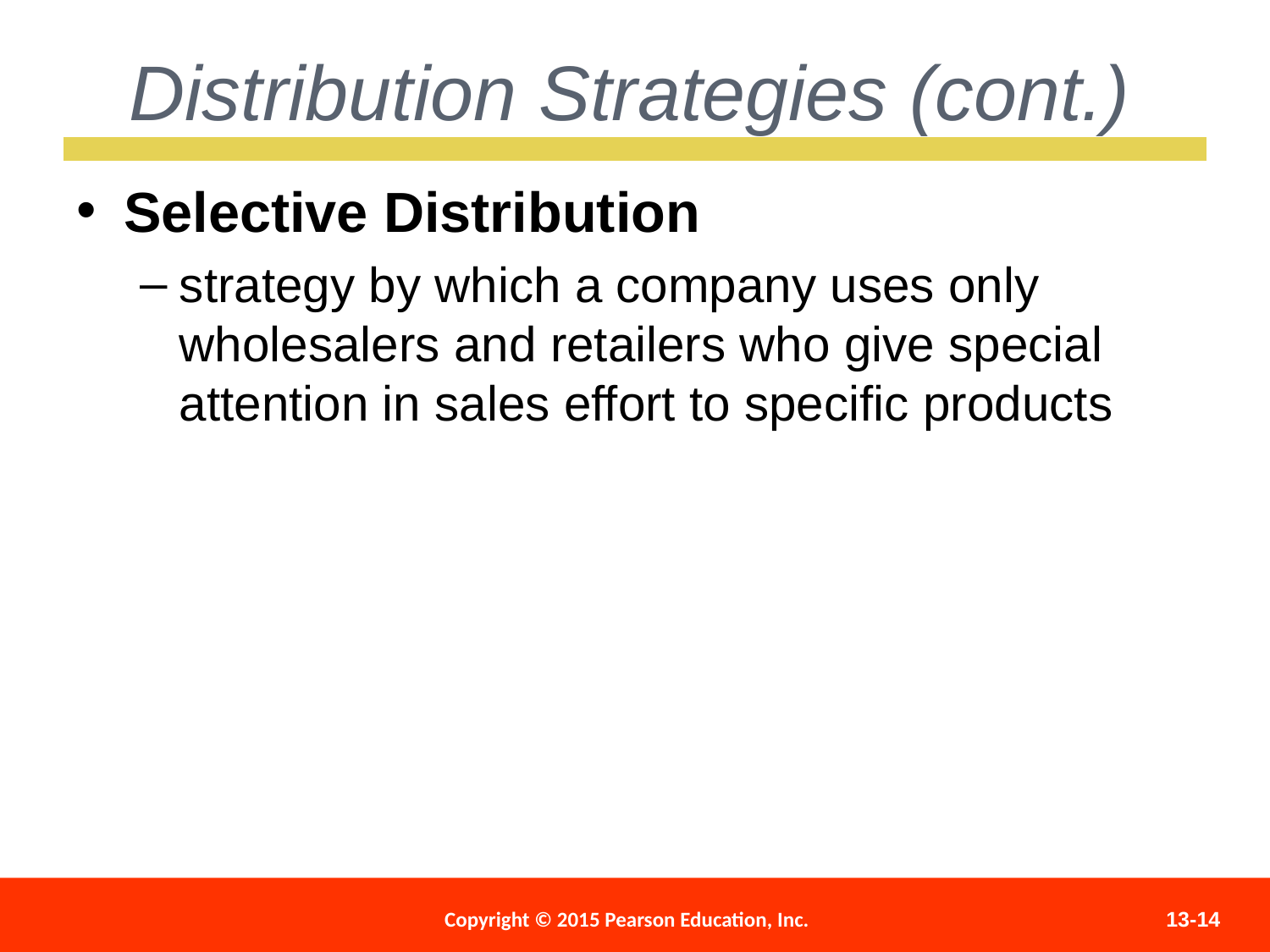

Distribution Strategies (cont.)
Selective Distribution
strategy by which a company uses only wholesalers and retailers who give special attention in sales effort to specific products